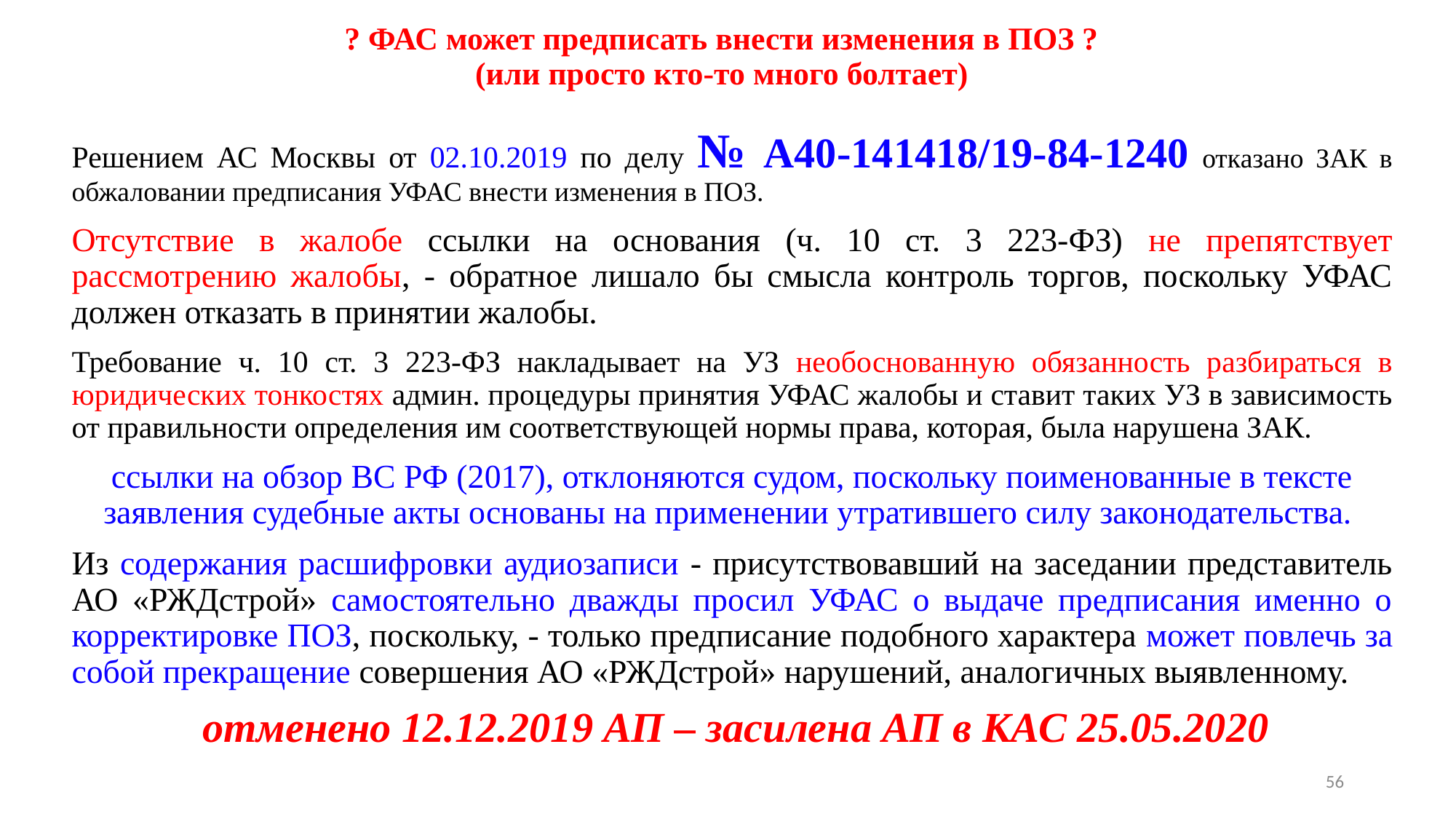

# ? ФАС может предписать внести изменения в ПОЗ ? (или просто кто-то много болтает)
Решением АС Москвы от 02.10.2019 по делу № А40-141418/19-84-1240 отказано ЗАК в обжаловании предписания УФАС внести изменения в ПОЗ.
Отсутствие в жалобе ссылки на основания (ч. 10 ст. 3 223-ФЗ) не препятствует рассмотрению жалобы, - обратное лишало бы смысла контроль торгов, поскольку УФАС должен отказать в принятии жалобы.
Требование ч. 10 ст. 3 223-ФЗ накладывает на УЗ необоснованную обязанность разбираться в юридических тонкостях админ. процедуры принятия УФАС жалобы и ставит таких УЗ в зависимость от правильности определения им соответствующей нормы права, которая, была нарушена ЗАК.
ссылки на обзор ВС РФ (2017), отклоняются судом, поскольку поименованные в тексте заявления судебные акты основаны на применении утратившего силу законодательства.
Из содержания расшифровки аудиозаписи - присутствовавший на заседании представитель АО «РЖДстрой» самостоятельно дважды просил УФАС о выдаче предписания именно о корректировке ПОЗ, поскольку, - только предписание подобного характера может повлечь за собой прекращение совершения АО «РЖДстрой» нарушений, аналогичных выявленному.
 отменено 12.12.2019 АП – засилена АП в КАС 25.05.2020

56